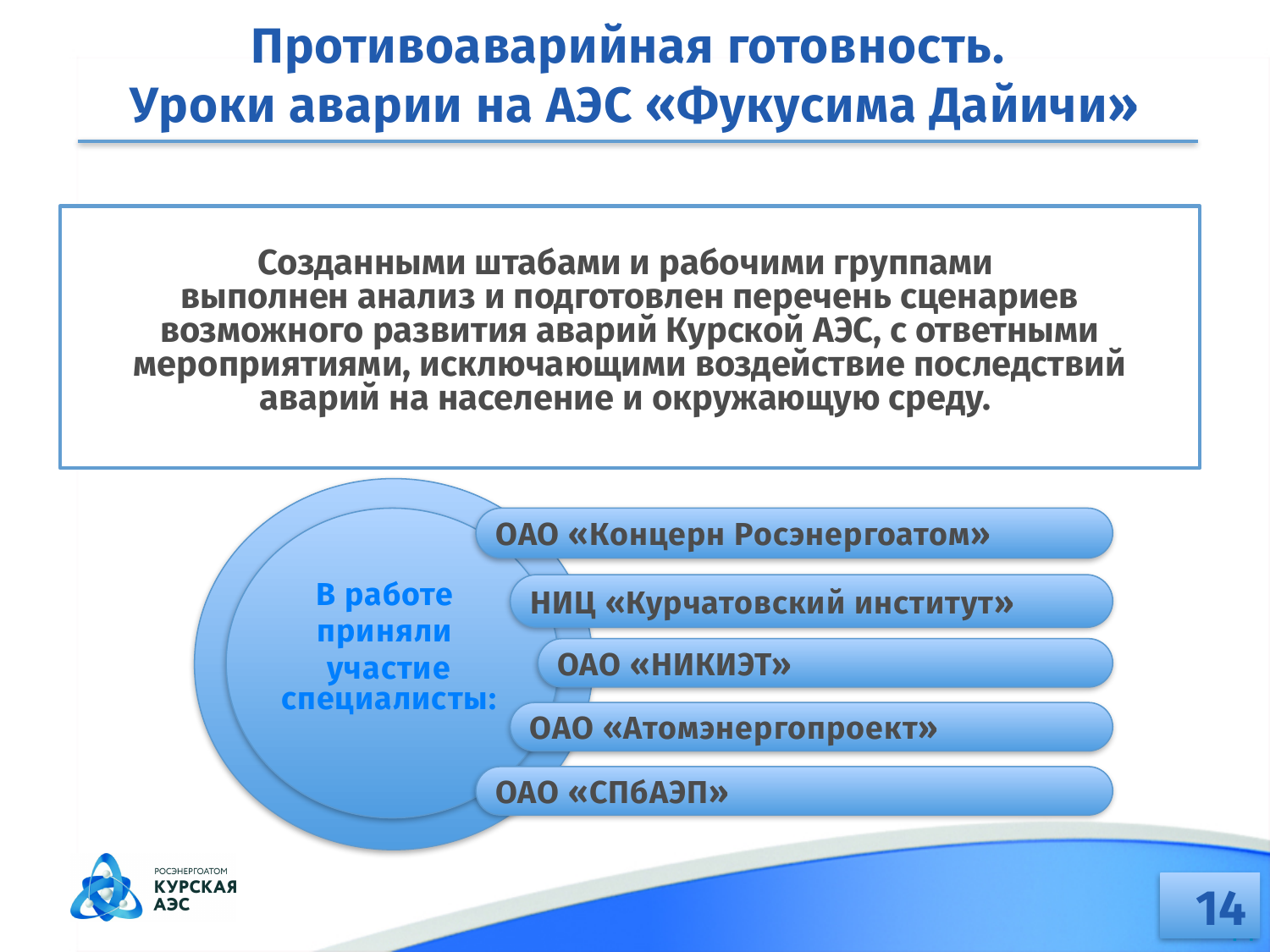

# Противоаварийная готовность. Уроки аварии на АЭС «Фукусима Дайичи»

Созданными штабами и рабочими группами
выполнен анализ и подготовлен перечень сценариев возможного развития аварий Курской АЭС, с ответными мероприятиями, исключающими воздействие последствий аварий на население и окружающую среду.

ОАО «Концерн Росэнергоатом»
НИЦ «Курчатовский институт»
ОАО «НИКИЭТ»
ОАО «Атомэнергопроект»
ОАО «СПбАЭП»
В работе
приняли
участие специалисты:
14
14